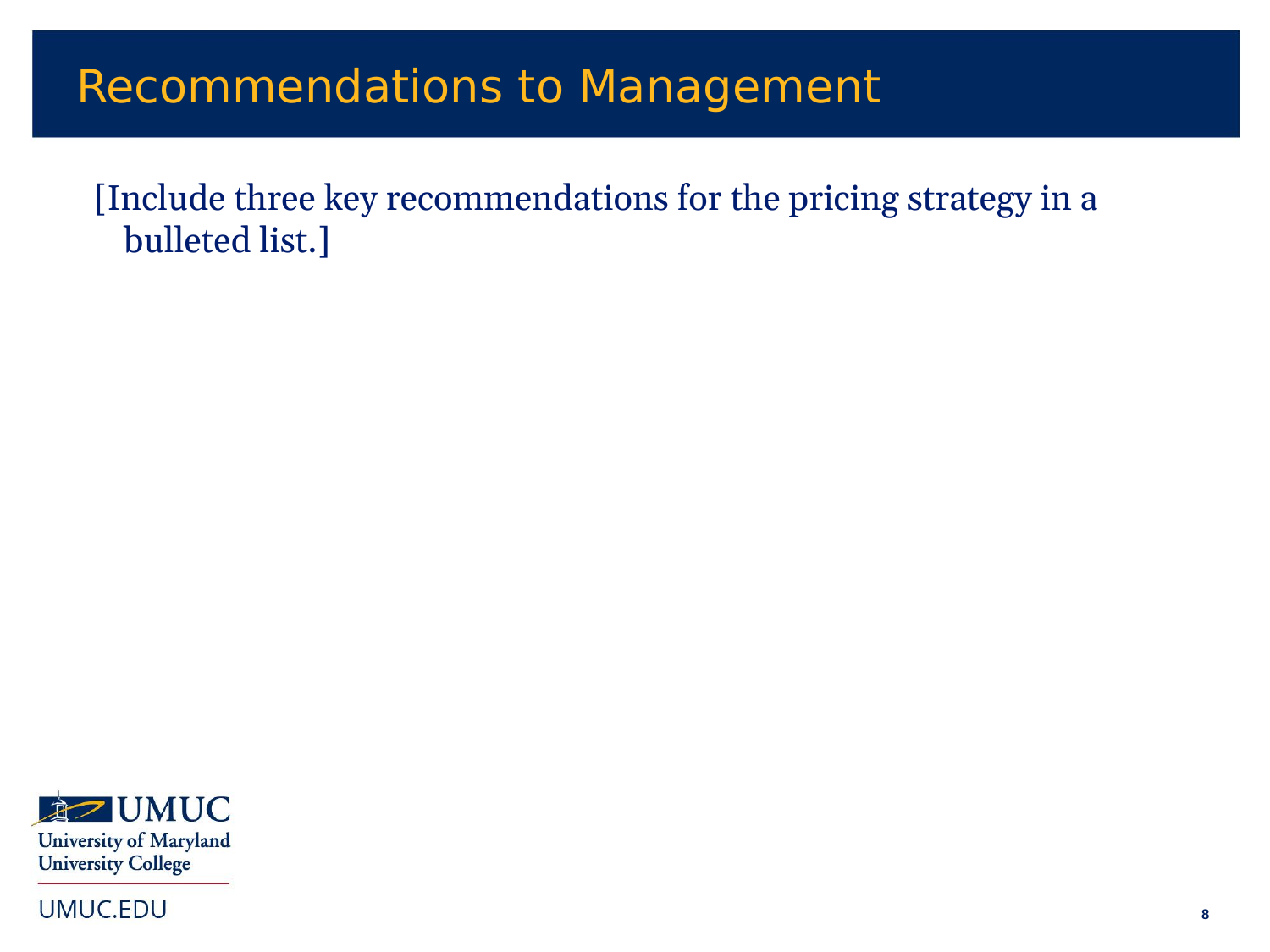

# Recommendations to Management
[Include three key recommendations for the pricing strategy in a bulleted list.]